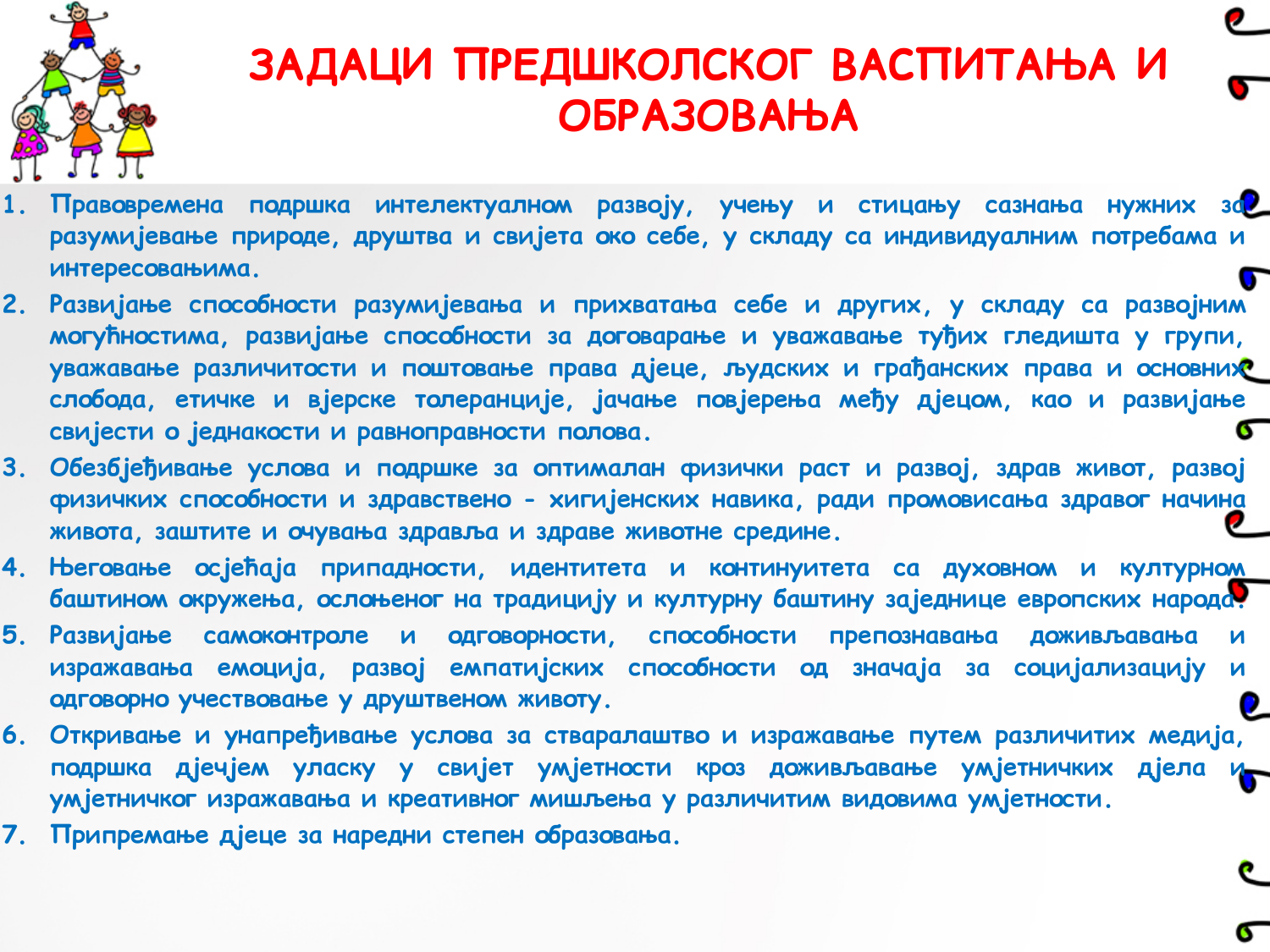

# ЗАДАЦИ ПРЕДШКОЛСКОГ ВАСПИТАЊА И ОБРАЗОВАЊА
Правовремена подршка интелектуалном развоју, учењу и стицању сазнања нужних за разумијевање природе, друштва и свијета око себе, у складу са индивидуалним потребама и интересовањима.
Развијање способности разумијевања и прихватања себе и других, у складу са развојним могућностима, развијање способности за договарање и уважавање туђих гледишта у групи, уважавање различитости и поштовање права дјеце, људских и грађанских права и основних слобода, етичке и вјерске толеранције, јачање повјерења међу дјецом, као и развијање свијести о једнакости и равноправности полова.
Обезбјеђивање услова и подршке за оптималан физички раст и развој, здрав живот, развој физичких способности и здравствено - хигијенских навика, ради промовисања здравог начина живота, заштите и очувања здравља и здраве животне средине.
Његовање осјећаја припадности, идентитета и континуитета са духовном и културном баштином окружења, ослоњеног на традицију и културну баштину заједнице европских народа.
Развијање самоконтроле и одговорности, способности препознавања доживљавања и изражавања емоција, развој емпатијских способности од значаја за социјализацију и одговорно учествовање у друштвеном животу.
Откривање и унапређивање услова за стваралаштво и изражавање путем различитих медија, подршка дјечјем уласку у свијет умјетности кроз доживљавање умјетничких дјела и умјетничког изражавања и креативног мишљења у различитим видовима умјетности.
Припремање дјеце за наредни степен образовања.